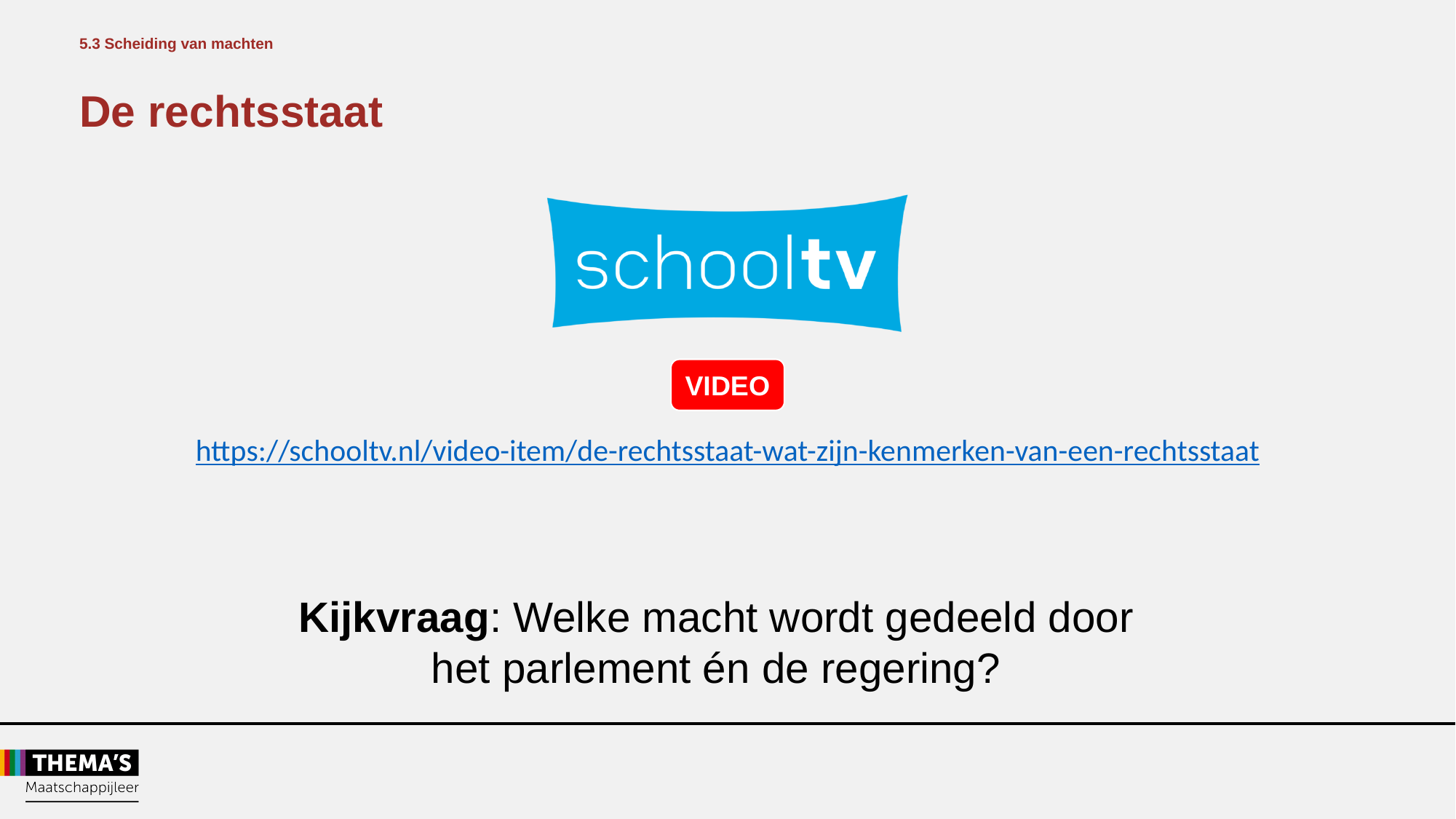

5.3 Scheiding van machten
De rechtsstaat
https://schooltv.nl/video-item/de-rechtsstaat-wat-zijn-kenmerken-van-een-rechtsstaat
Kijkvraag: Welke macht wordt gedeeld door
het parlement én de regering?